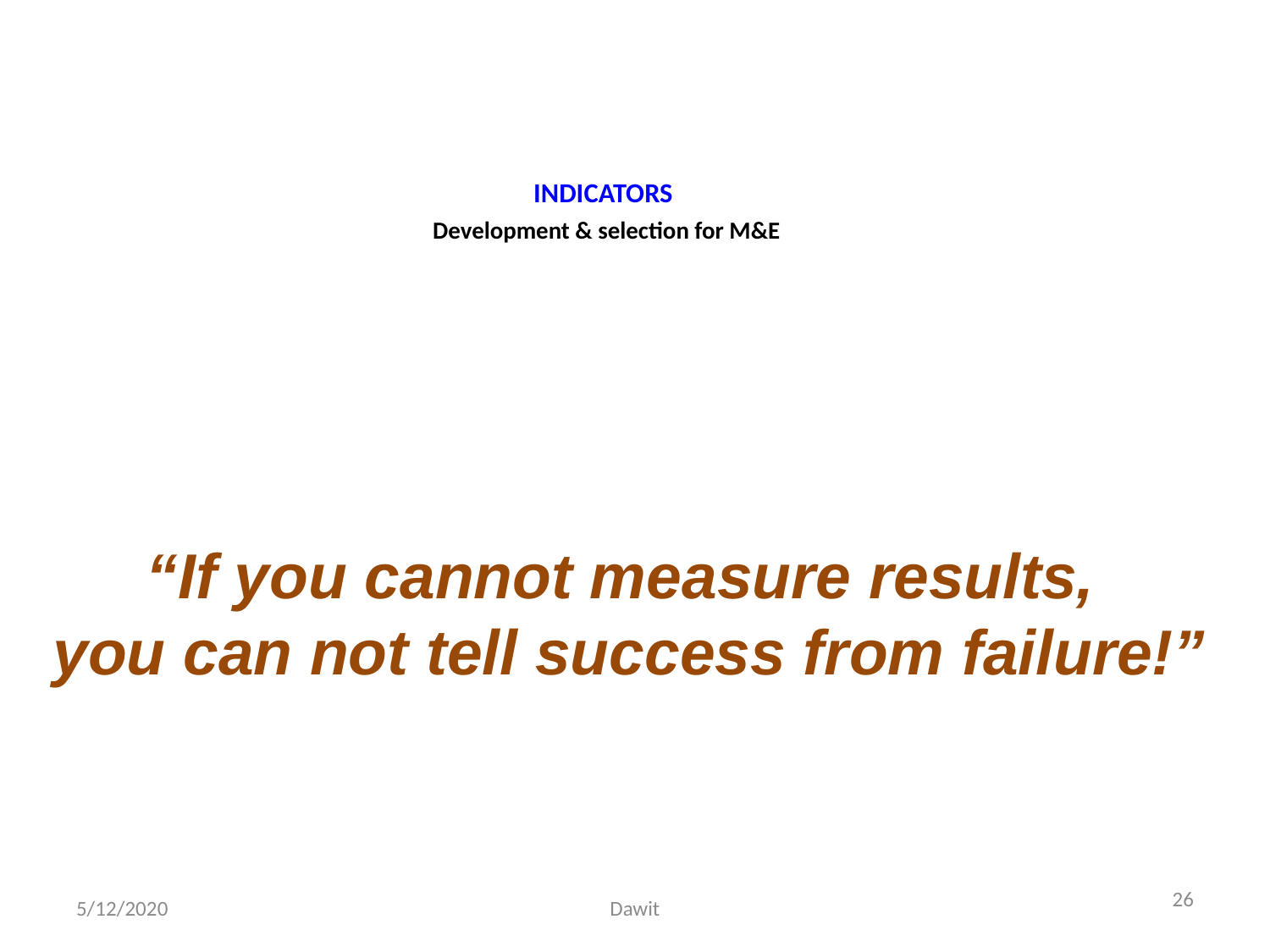

# INDICATORS Development & selection for M&E
“If you cannot measure results,
you can not tell success from failure!”
26
5/12/2020
Dawit